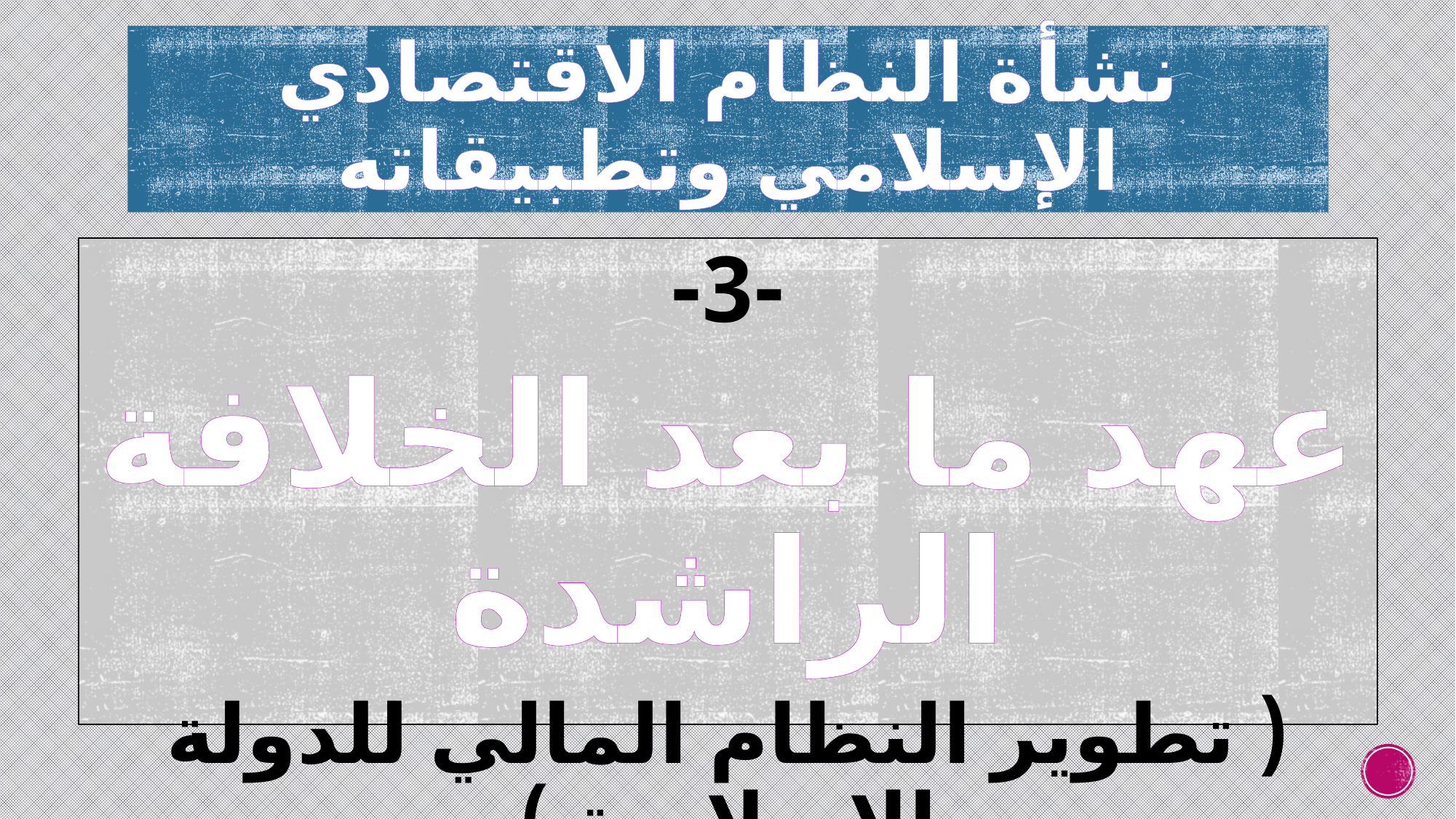

# نشأة النظام الاقتصادي الإسلامي وتطبيقاته
-3-
عهد ما بعد الخلافة الراشدة
( تطوير النظام المالي للدولة الإسلامية )